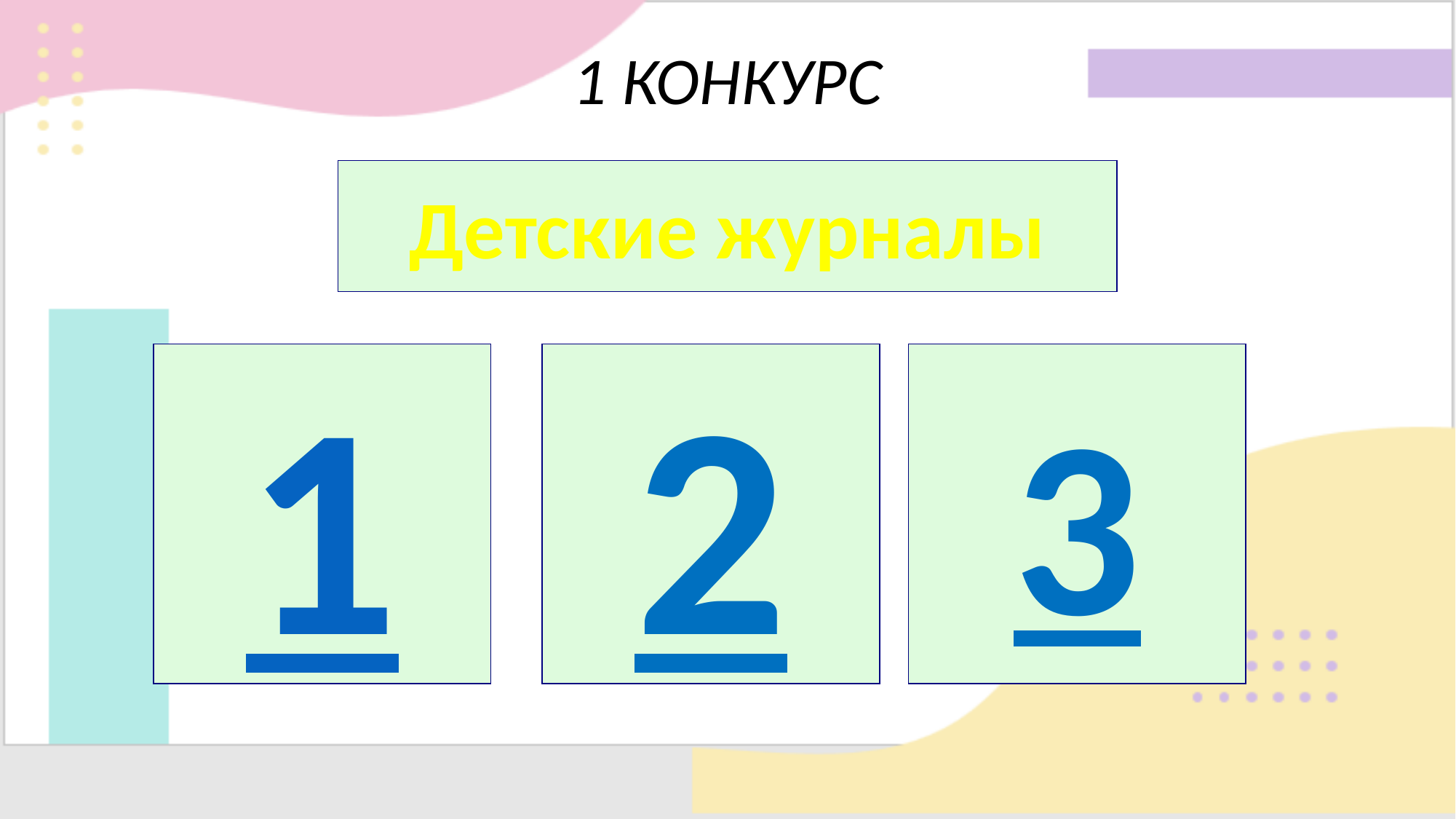

# 1 КОНКУРС
Детские журналы
1
2
3